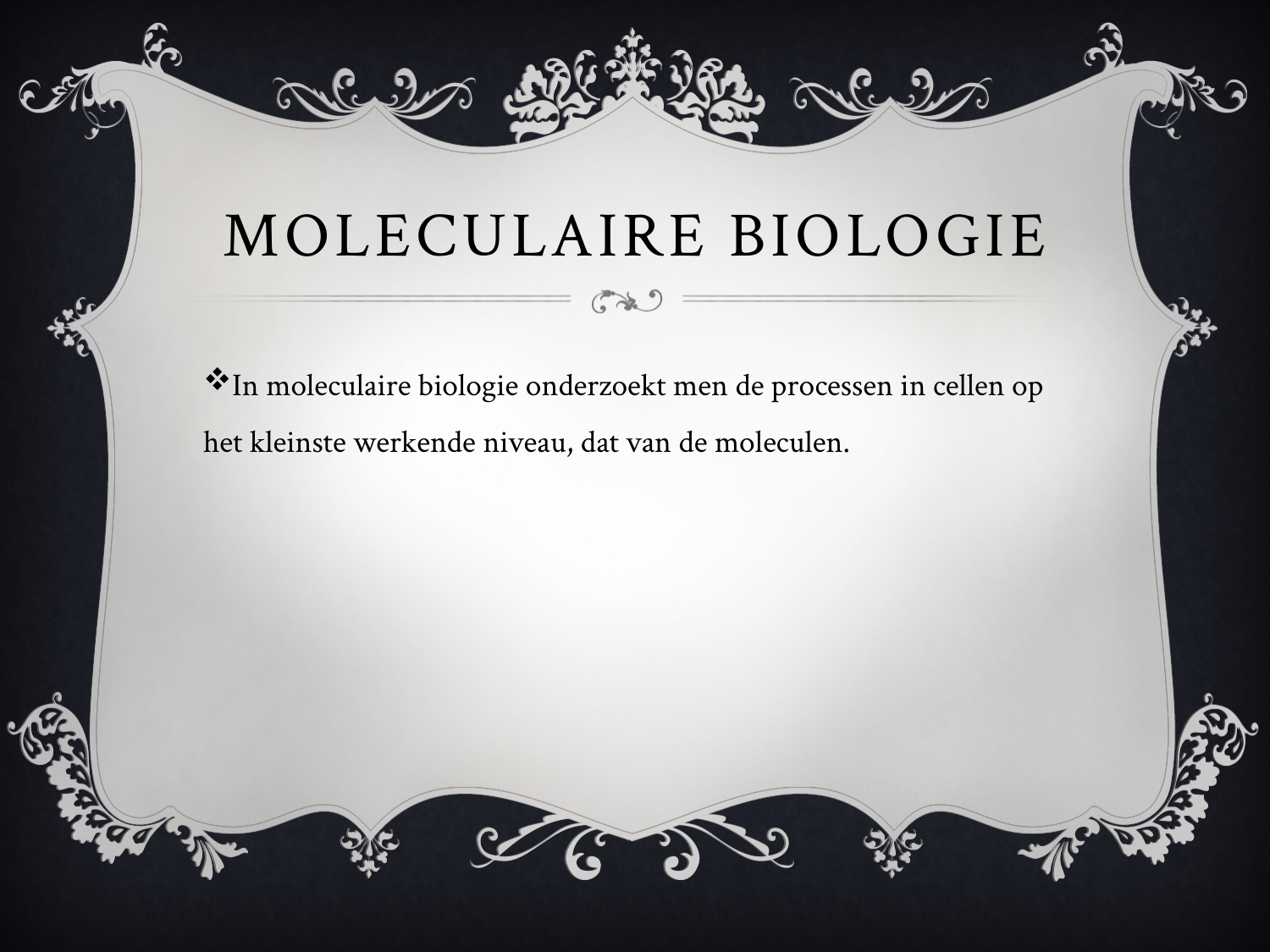

# Moleculaire biologie
In moleculaire biologie onderzoekt men de processen in cellen op het kleinste werkende niveau, dat van de moleculen.